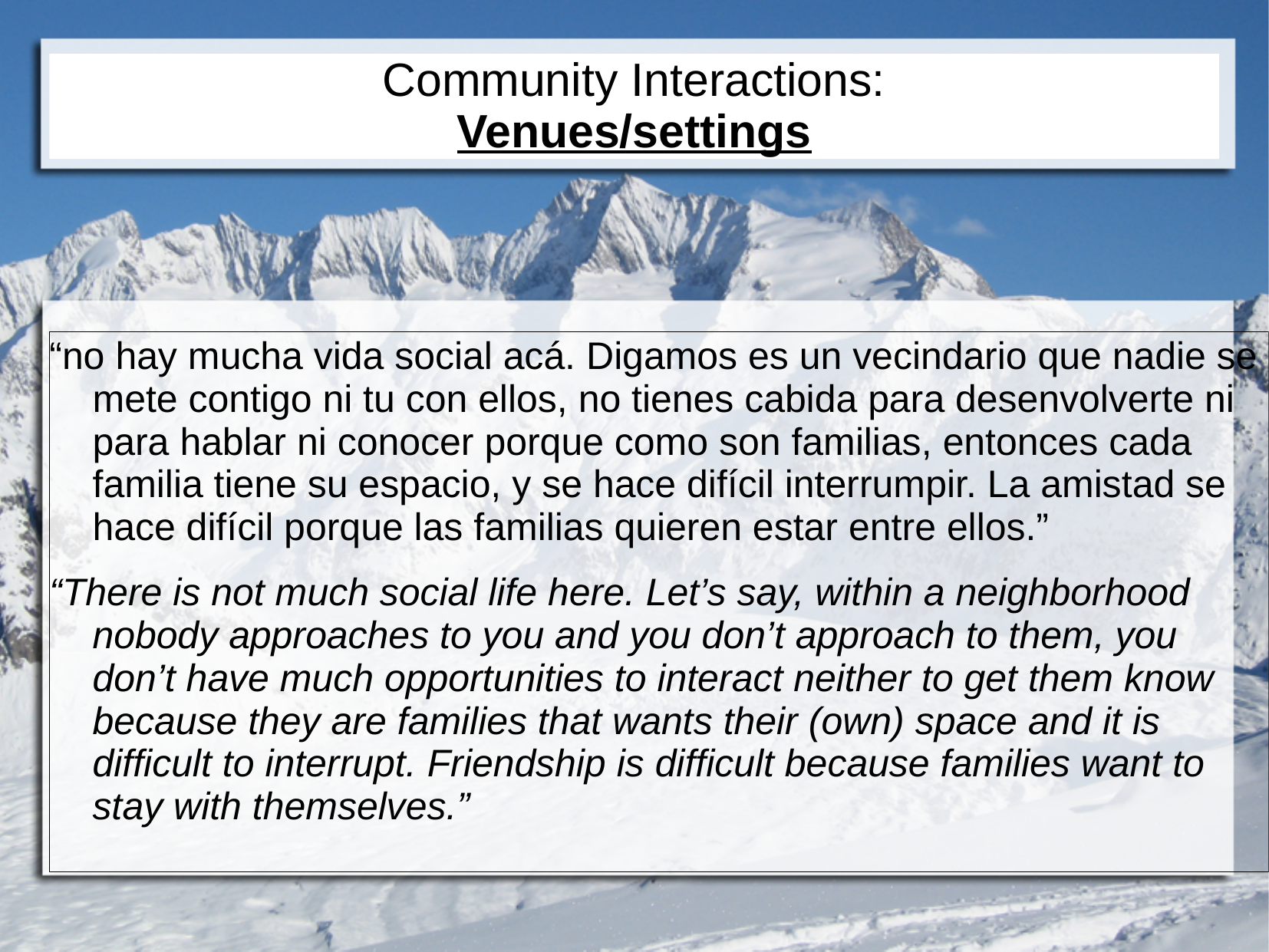

# Community Interactions: Venues/settings
“no hay mucha vida social acá. Digamos es un vecindario que nadie se mete contigo ni tu con ellos, no tienes cabida para desenvolverte ni para hablar ni conocer porque como son familias, entonces cada familia tiene su espacio, y se hace difícil interrumpir. La amistad se hace difícil porque las familias quieren estar entre ellos.”
“There is not much social life here. Let’s say, within a neighborhood nobody approaches to you and you don’t approach to them, you don’t have much opportunities to interact neither to get them know because they are families that wants their (own) space and it is difficult to interrupt. Friendship is difficult because families want to stay with themselves.”